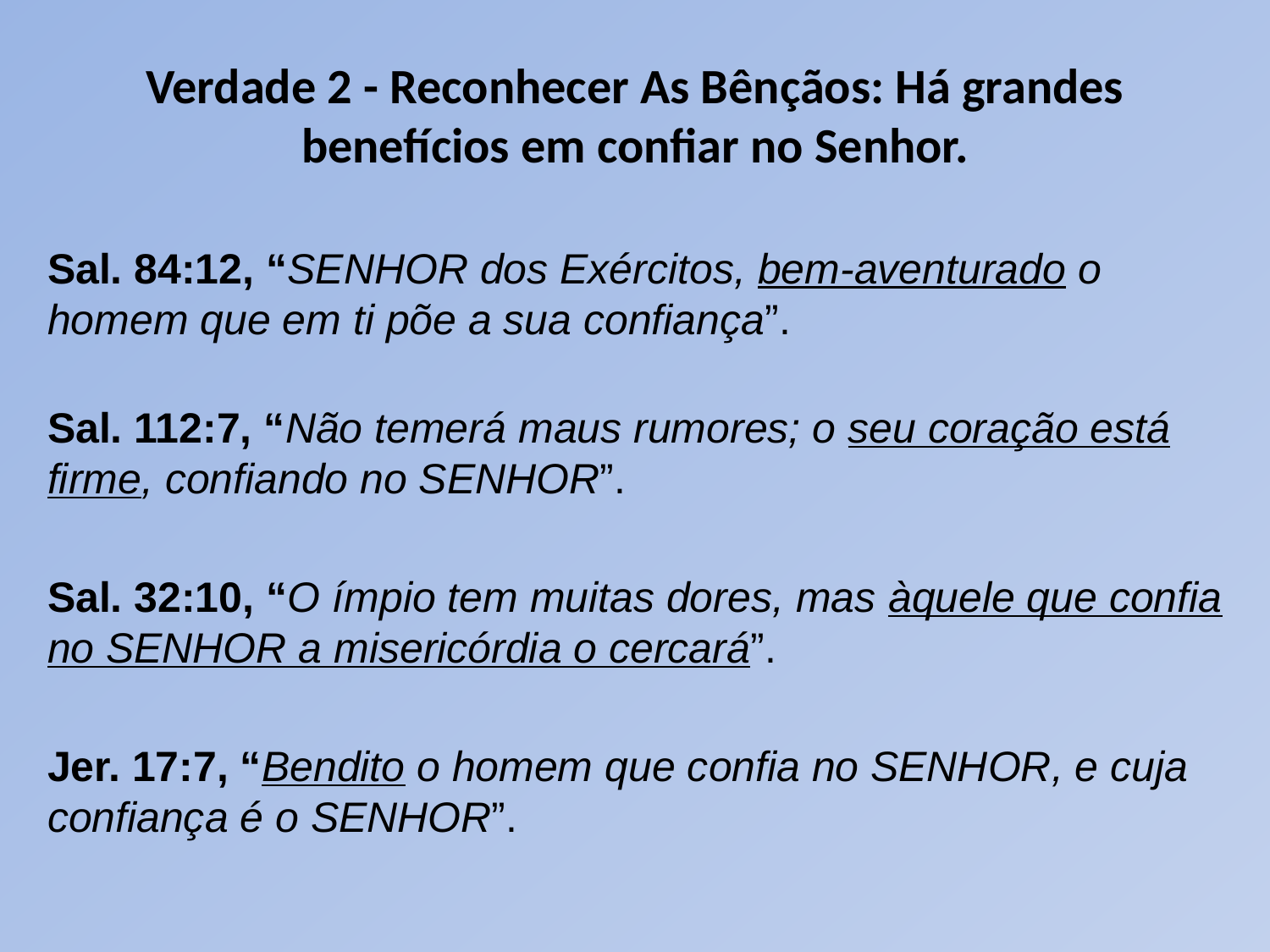

# Verdade 2 - Reconhecer As Bênçãos: Há grandes benefícios em confiar no Senhor.

Sal. 84:12, “SENHOR dos Exércitos, bem-aventurado o homem que em ti põe a sua confiança”.

Sal. 112:7, “Não temerá maus rumores; o seu coração está firme, confiando no SENHOR”.

Sal. 32:10, “O ímpio tem muitas dores, mas àquele que confia no SENHOR a misericórdia o cercará”.

Jer. 17:7, “Bendito o homem que confia no SENHOR, e cuja confiança é o SENHOR”.